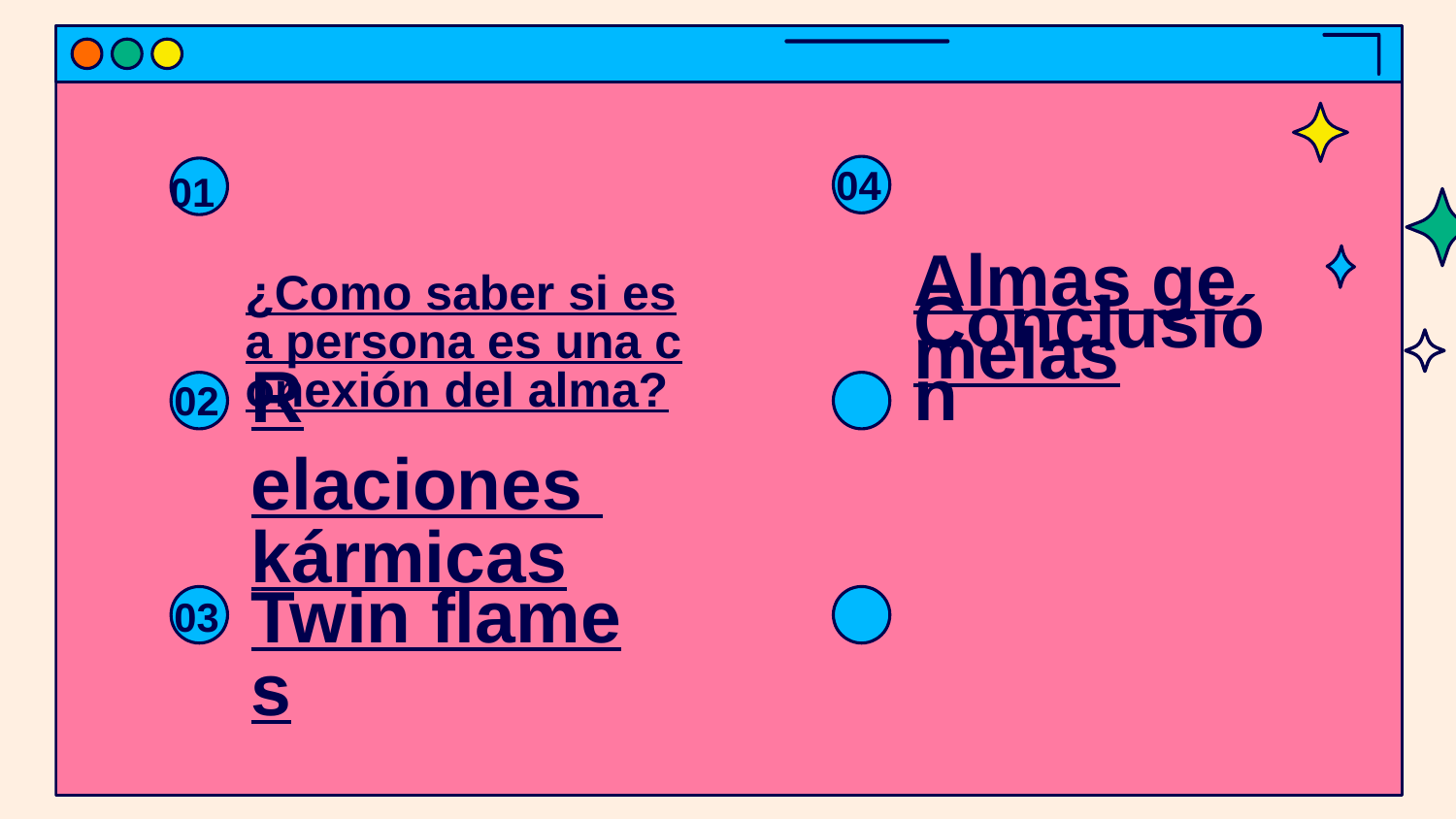

04
01
# ¿Como saber si esa persona es una conexión del alma?
Almas gemelas
02
Conclusión

Relaciones kármicas
03
Twin flames